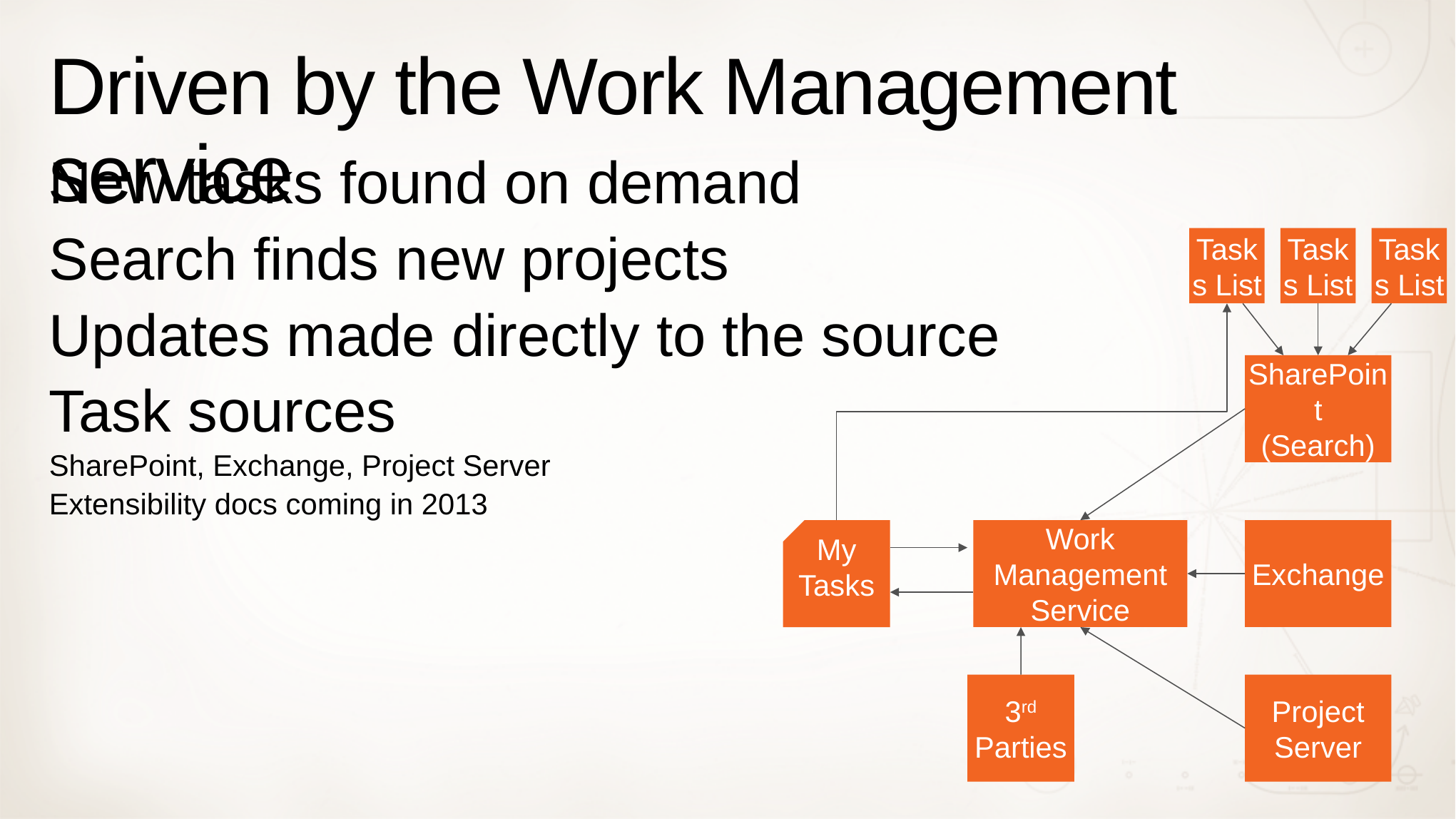

# Driven by the Work Management service
New tasks found on demand
Search finds new projects
Updates made directly to the source
Task sources
SharePoint, Exchange, Project Server
Extensibility docs coming in 2013

Tasks List
Tasks List
Tasks List
SharePoint
(Search)
My Tasks

Work Management Service
Exchange
3rd Parties
Project Server